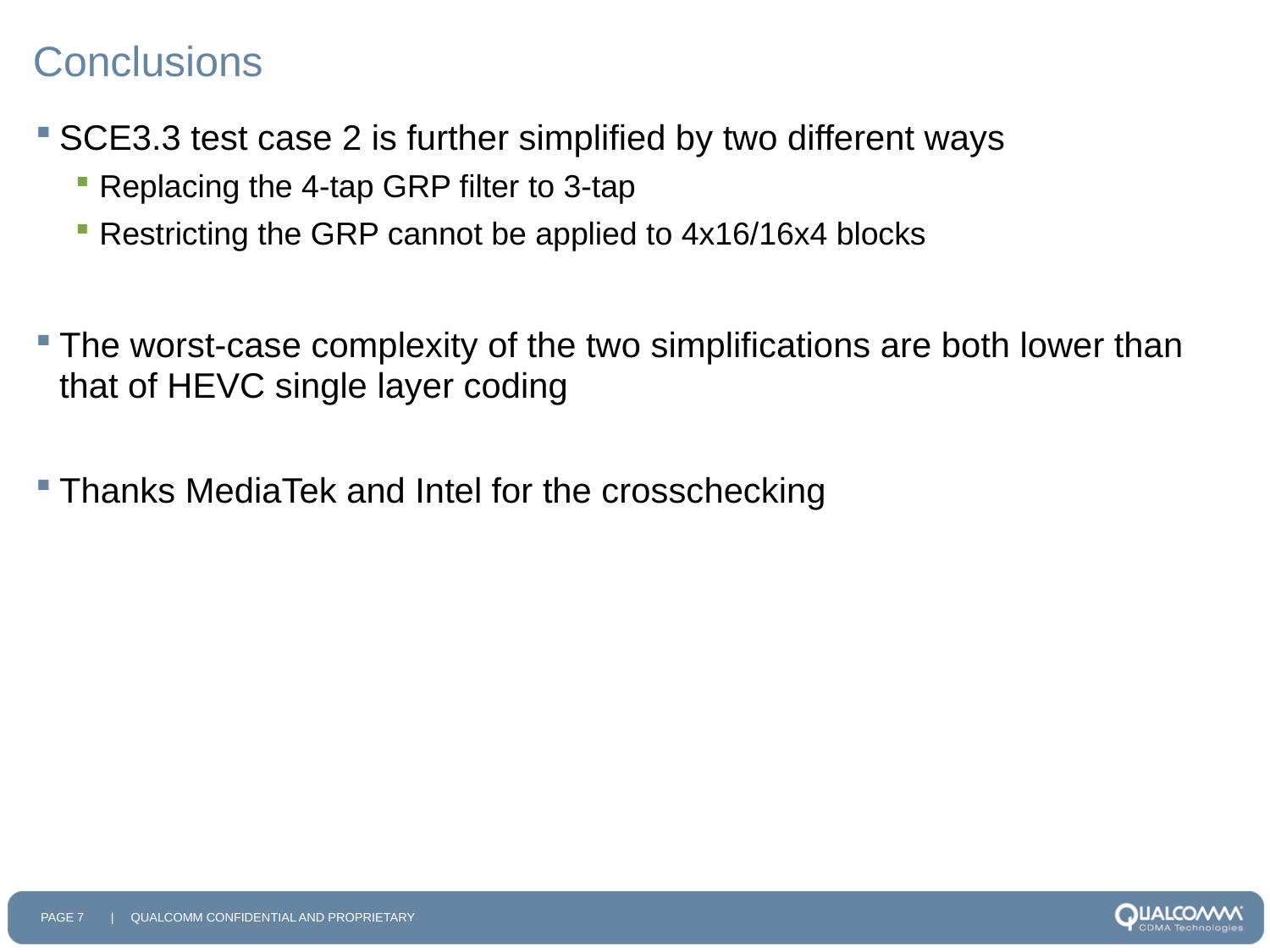

# Conclusions
SCE3.3 test case 2 is further simplified by two different ways
Replacing the 4-tap GRP filter to 3-tap
Restricting the GRP cannot be applied to 4x16/16x4 blocks

The worst-case complexity of the two simplifications are both lower than that of HEVC single layer coding

Thanks MediaTek and Intel for the crosschecking